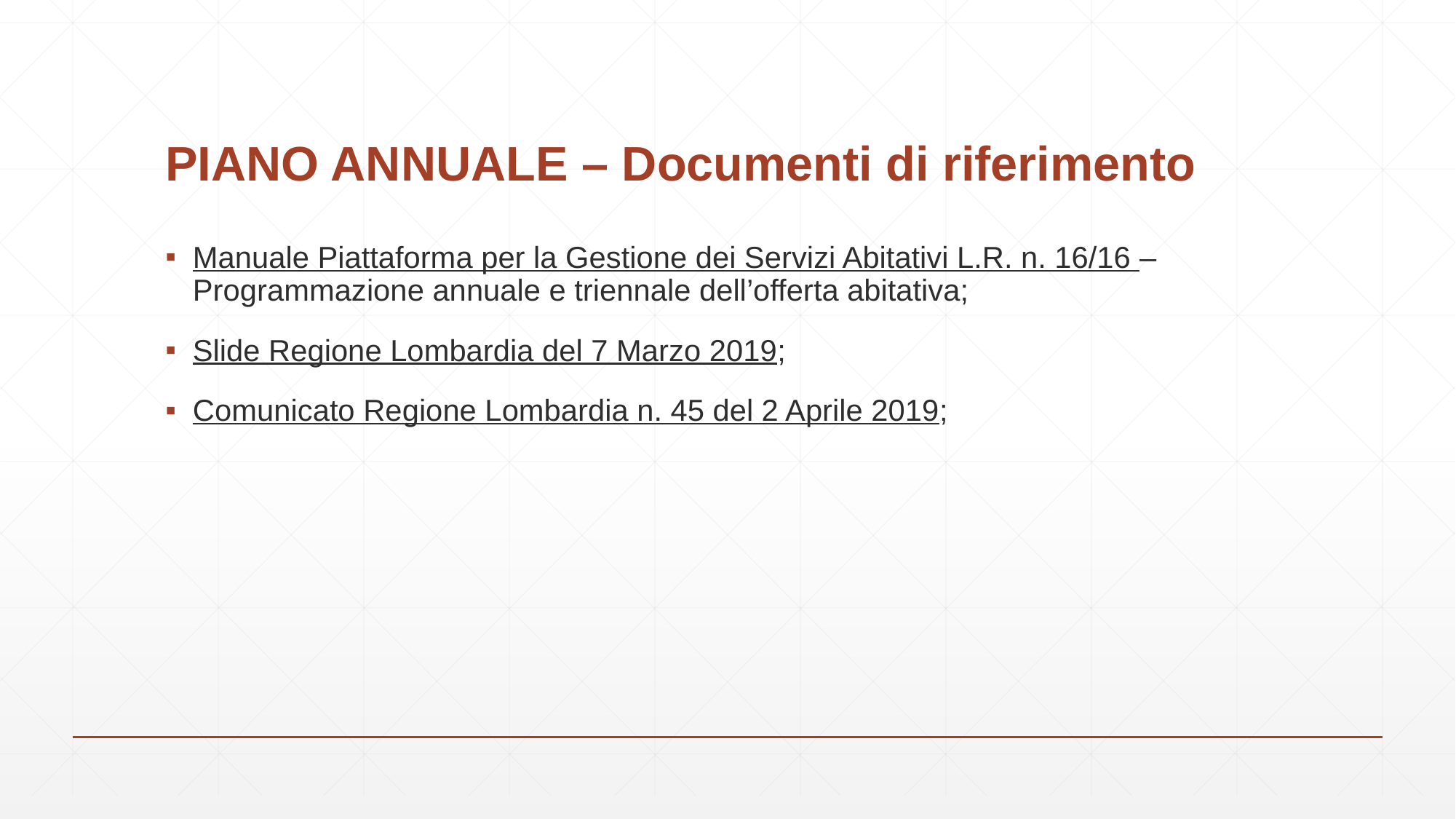

# PIANO ANNUALE – Documenti di riferimento
Manuale Piattaforma per la Gestione dei Servizi Abitativi L.R. n. 16/16 – Programmazione annuale e triennale dell’offerta abitativa;
Slide Regione Lombardia del 7 Marzo 2019;
Comunicato Regione Lombardia n. 45 del 2 Aprile 2019;